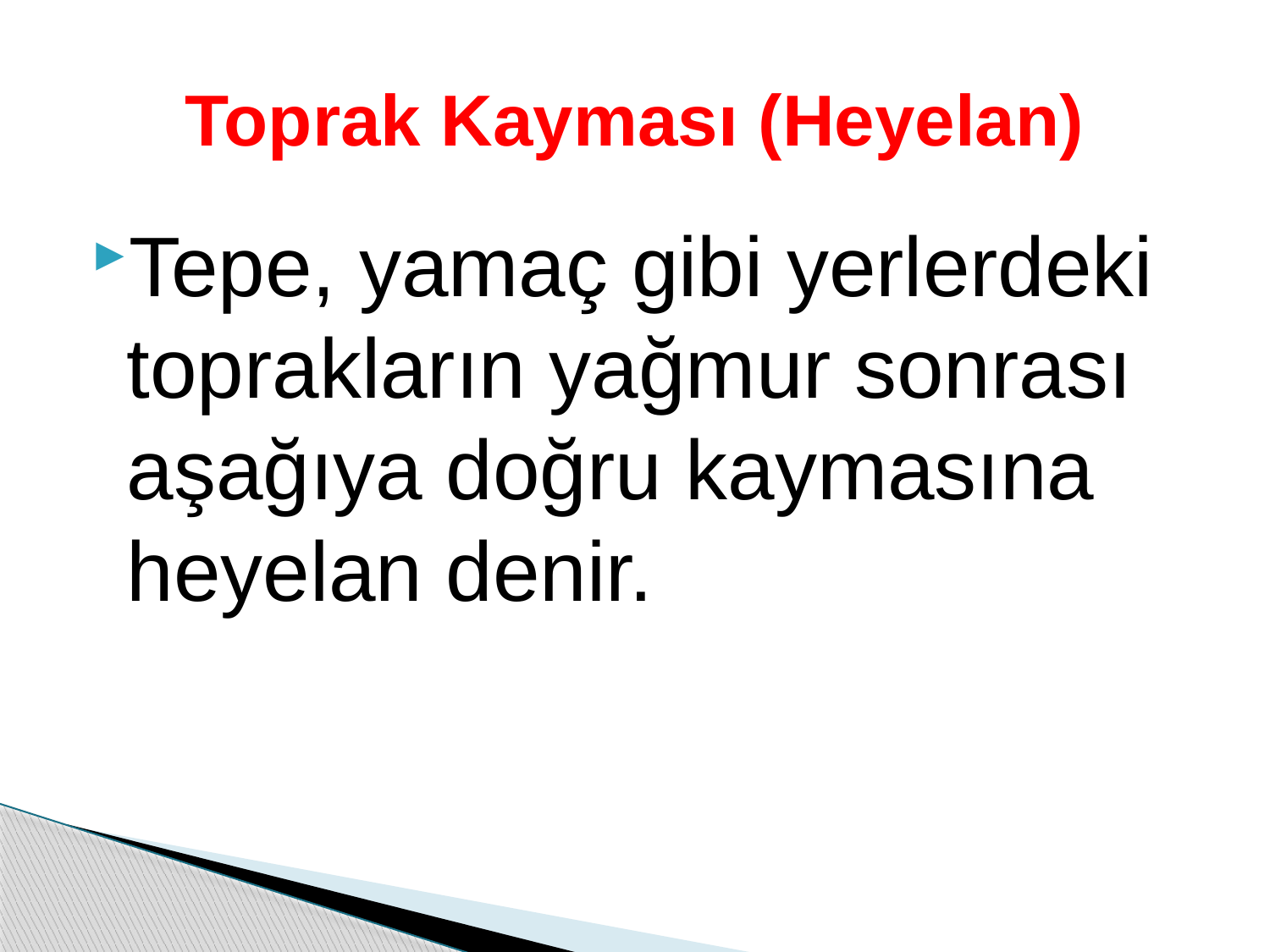

# Toprak Kayması (Heyelan)
Tepe, yamaç gibi yerlerdeki toprakların yağmur sonrası aşağıya doğru kaymasına heyelan denir.